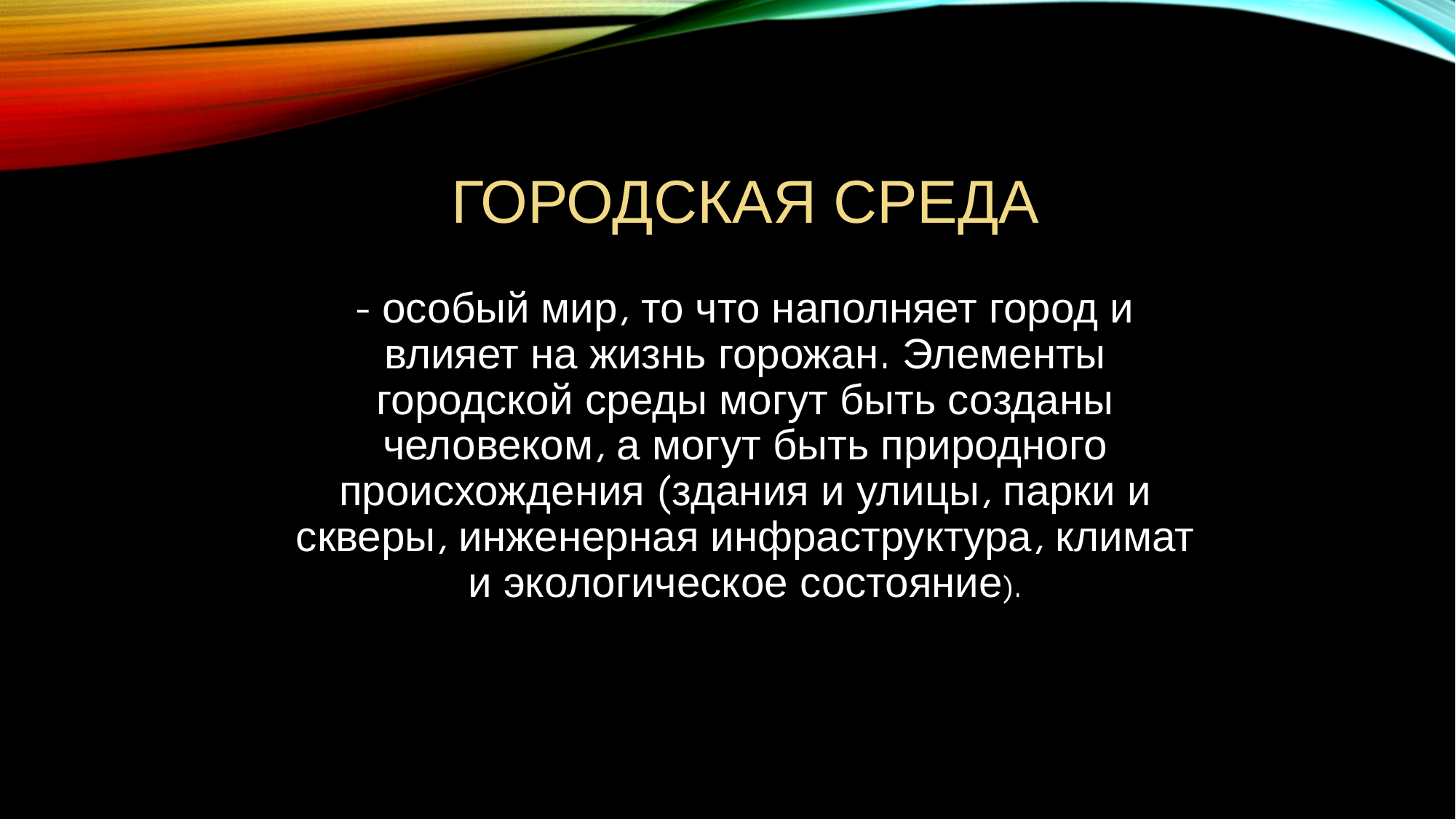

# Городская среда
- особый мир, то что наполняет город и влияет на жизнь горожан. Элементы городской среды могут быть созданы человеком, а могут быть природного происхождения (здания и улицы, парки и скверы, инженерная инфраструктура, климат и экологическое состояние).